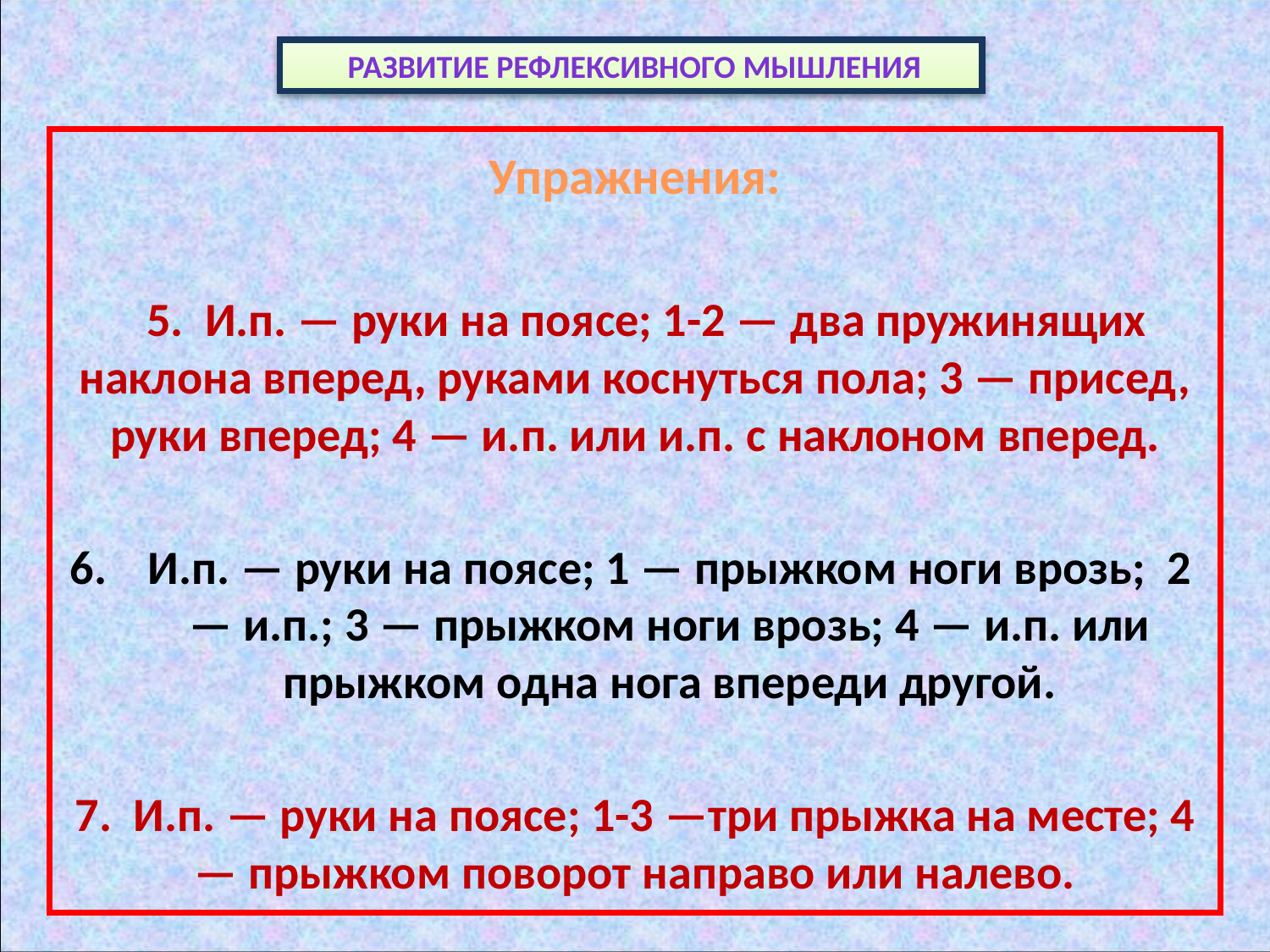

# развитие рефлексивного мышления
Упражнения:

  5.  И.п. — руки на поясе; 1-2 — два пружинящих наклона вперед, руками коснуться пола; 3 — присед, руки вперед; 4 — и.п. или и.п. с наклоном вперед.

И.п. — руки на поясе; 1 — прыжком ноги врозь;  2 — и.п.; 3 — прыжком ноги врозь; 4 — и.п. или прыжком одна нога впереди другой.

7.  И.п. — руки на поясе; 1-3 —три прыжка на месте; 4 — прыжком поворот направо или налево.